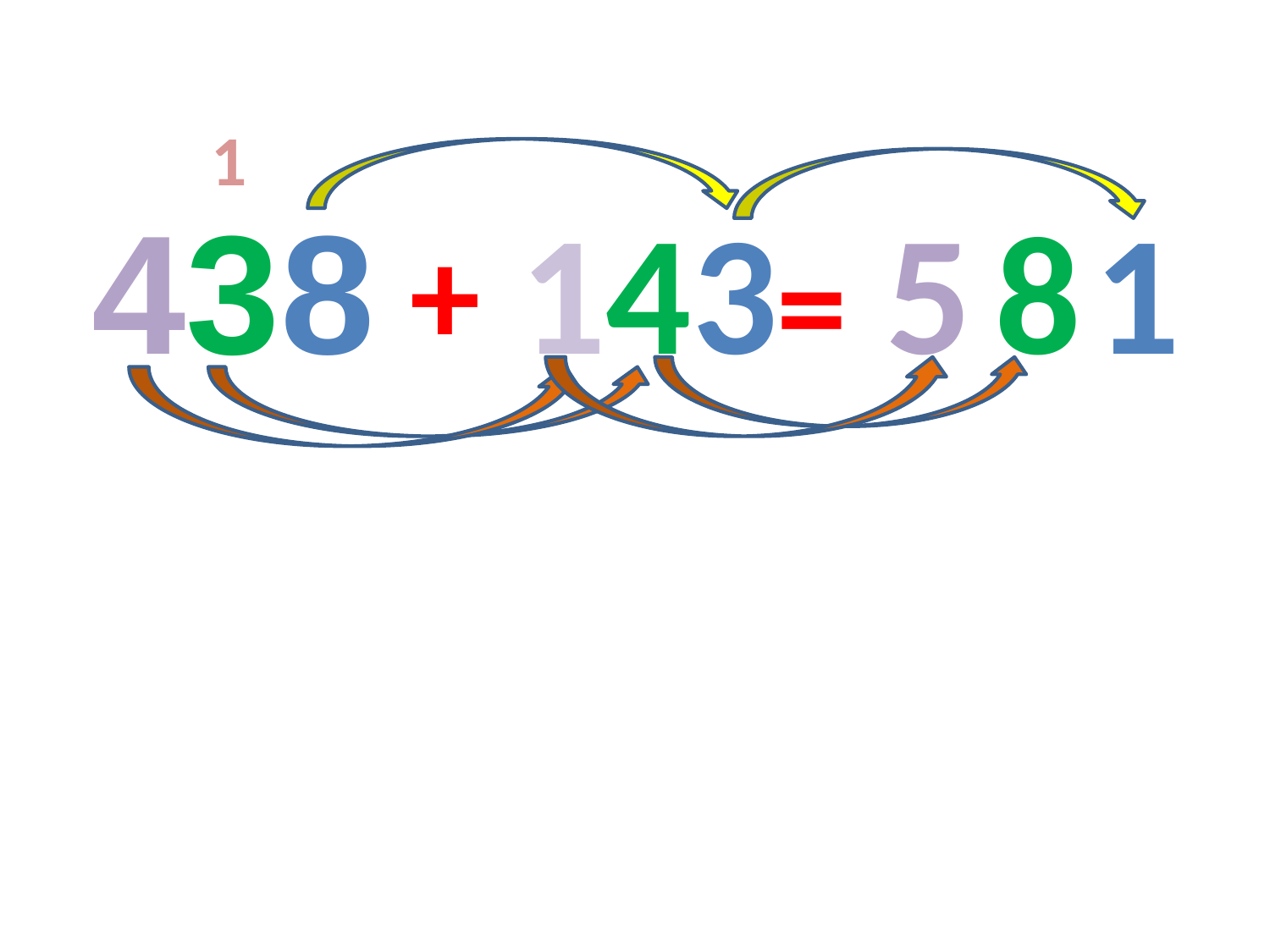

1

438
143
5
8
1
+
=